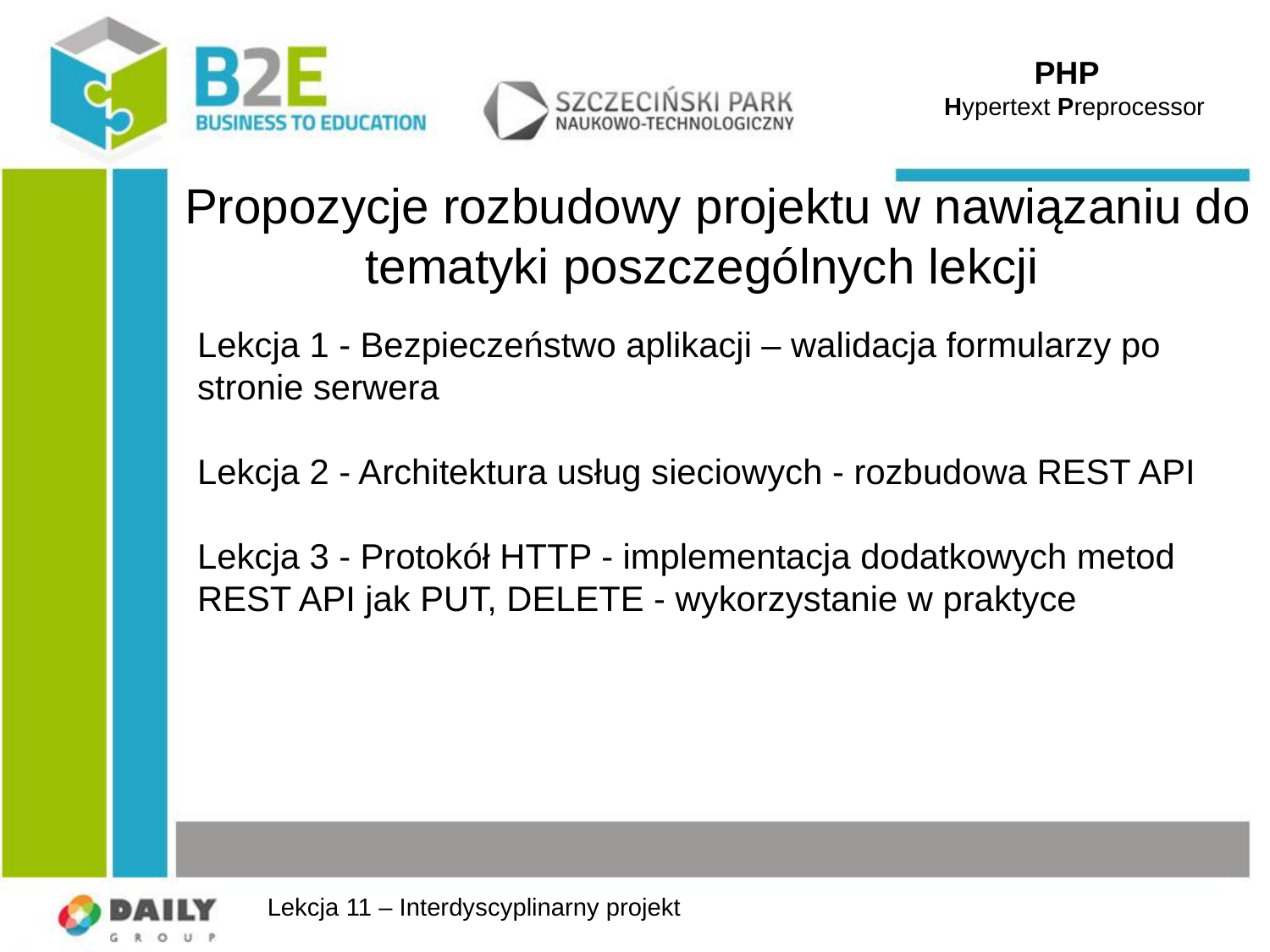

PHP
 Hypertext Preprocessor
# Propozycje rozbudowy projektu w nawiązaniu do tematyki poszczególnych lekcji
Lekcja 1 - Bezpieczeństwo aplikacji – walidacja formularzy po stronie serwera
Lekcja 2 - Architektura usług sieciowych - rozbudowa REST API
Lekcja 3 - Protokół HTTP - implementacja dodatkowych metod REST API jak PUT, DELETE - wykorzystanie w praktyce
Lekcja 11 – Interdyscyplinarny projekt